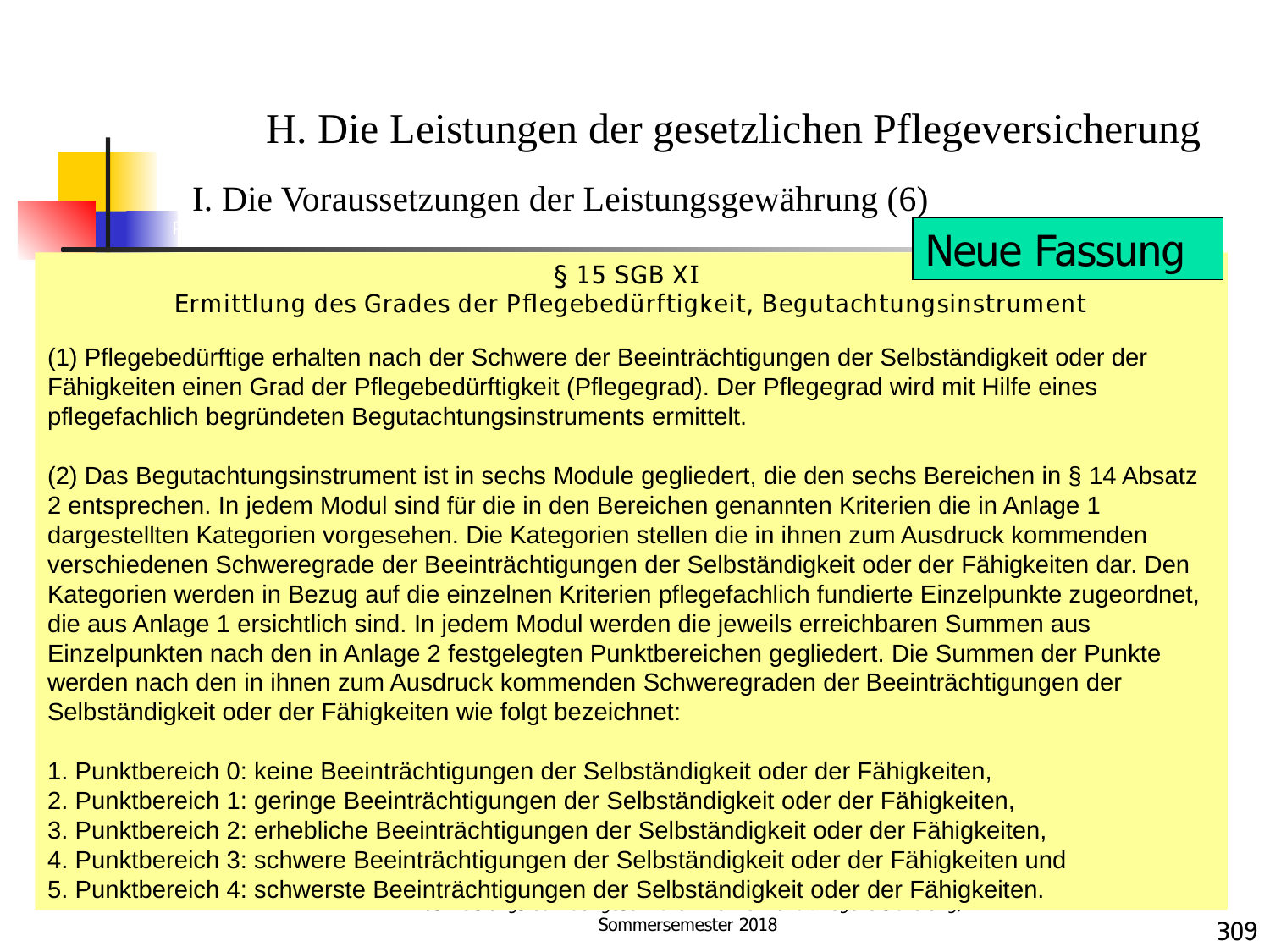

PV 5
H. Die Leistungen der gesetzlichen Pflegeversicherung
I. Die Voraussetzungen der Leistungsgewährung (6)
Neue Fassung
§ 15 SGB XI
Ermittlung des Grades der Pflegebedürftigkeit, Begutachtungsinstrument

(1) Pflegebedürftige erhalten nach der Schwere der Beeinträchtigungen der Selbständigkeit oder der Fähigkeiten einen Grad der Pflegebedürftigkeit (Pflegegrad). Der Pflegegrad wird mit Hilfe eines pflegefachlich begründeten Begutachtungsinstruments ermittelt.

(2) Das Begutachtungsinstrument ist in sechs Module gegliedert, die den sechs Bereichen in § 14 Absatz 2 entsprechen. In jedem Modul sind für die in den Bereichen genannten Kriterien die in Anlage 1 dargestellten Kategorien vorgesehen. Die Kategorien stellen die in ihnen zum Ausdruck kommenden verschiedenen Schweregrade der Beeinträchtigungen der Selbständigkeit oder der Fähigkeiten dar. Den Kategorien werden in Bezug auf die einzelnen Kriterien pflegefachlich fundierte Einzelpunkte zugeordnet, die aus Anlage 1 ersichtlich sind. In jedem Modul werden die jeweils erreichbaren Summen aus Einzelpunkten nach den in Anlage 2 festgelegten Punktbereichen gegliedert. Die Summen der Punkte werden nach den in ihnen zum Ausdruck kommenden Schweregraden der Beeinträchtigungen der Selbständigkeit oder der Fähigkeiten wie folgt bezeichnet:

1. Punktbereich 0: keine Beeinträchtigungen der Selbständigkeit oder der Fähigkeiten,
2. Punktbereich 1: geringe Beeinträchtigungen der Selbständigkeit oder der Fähigkeiten,
3. Punktbereich 2: erhebliche Beeinträchtigungen der Selbständigkeit oder der Fähigkeiten,
4. Punktbereich 3: schwere Beeinträchtigungen der Selbständigkeit oder der Fähigkeiten und
5. Punktbereich 4: schwerste Beeinträchtigungen der Selbständigkeit oder der Fähigkeiten.
Das  Leistungsrecht der gesetzlichen Kranken- und Pflegeversicherung; Sommersemester 2018
309